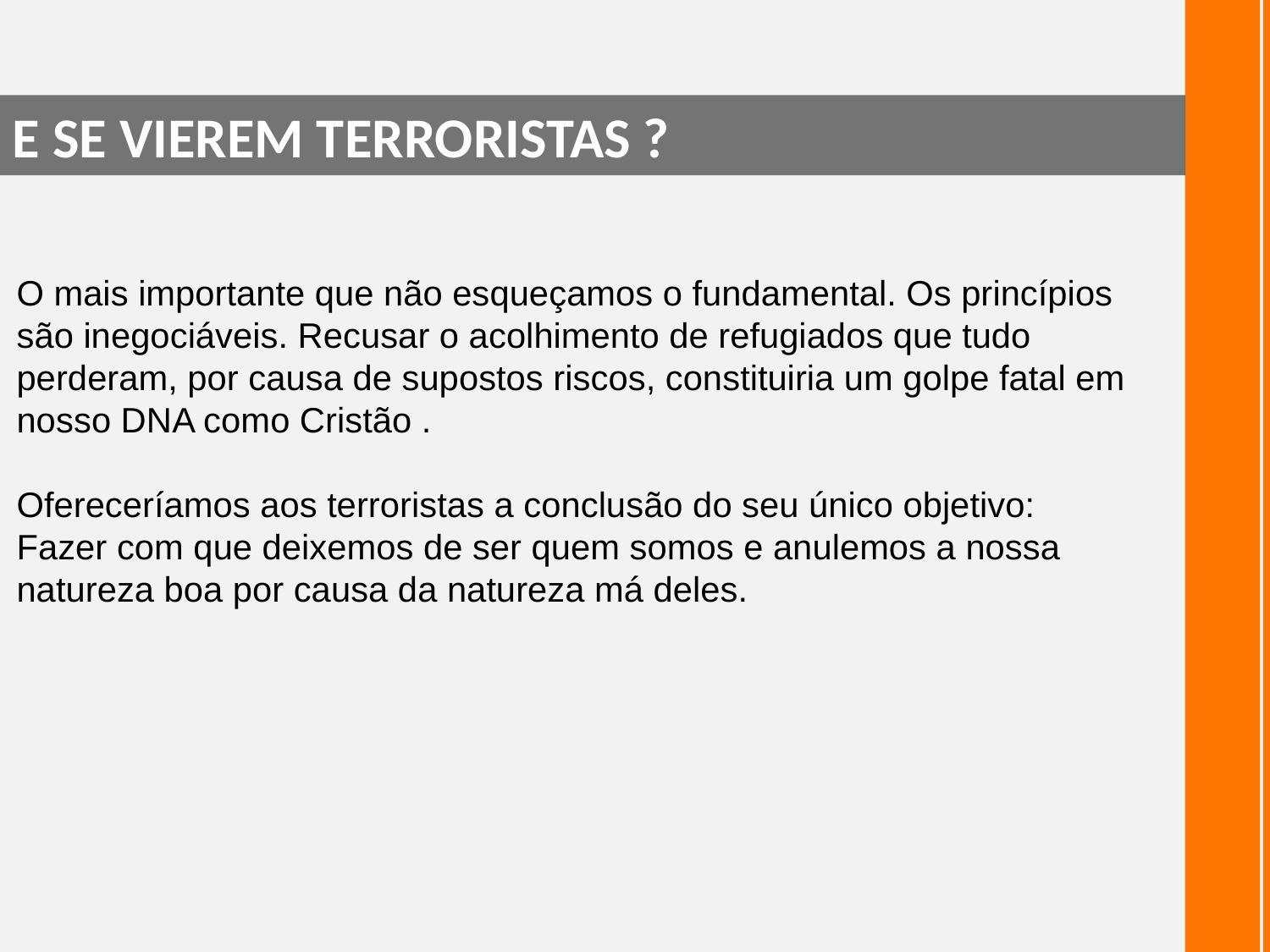

E SE VIEREM TERRORISTAS ?
O mais importante que não esqueçamos o fundamental. Os princípios são inegociáveis. Recusar o acolhimento de refugiados que tudo perderam, por causa de supostos riscos, constituiria um golpe fatal em nosso DNA como Cristão .

Ofereceríamos aos terroristas a conclusão do seu único objetivo: Fazer com que deixemos de ser quem somos e anulemos a nossa natureza boa por causa da natureza má deles.